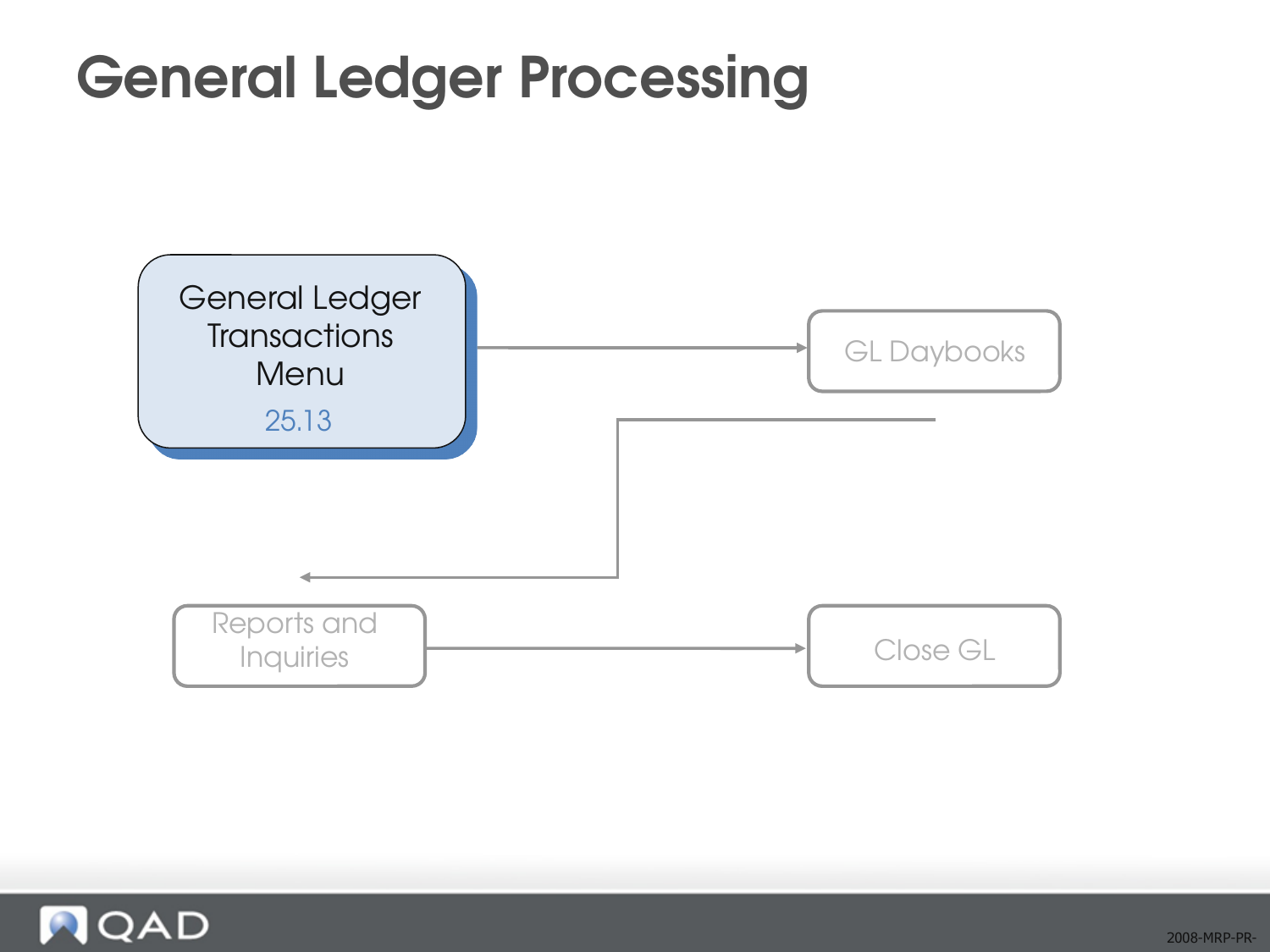

# General Ledger Processing

General Ledger Transactions Menu
Process Module Transactions

GL Daybooks

25.13
Reports and Inquiries

Close GL

2008-MRP-PR-